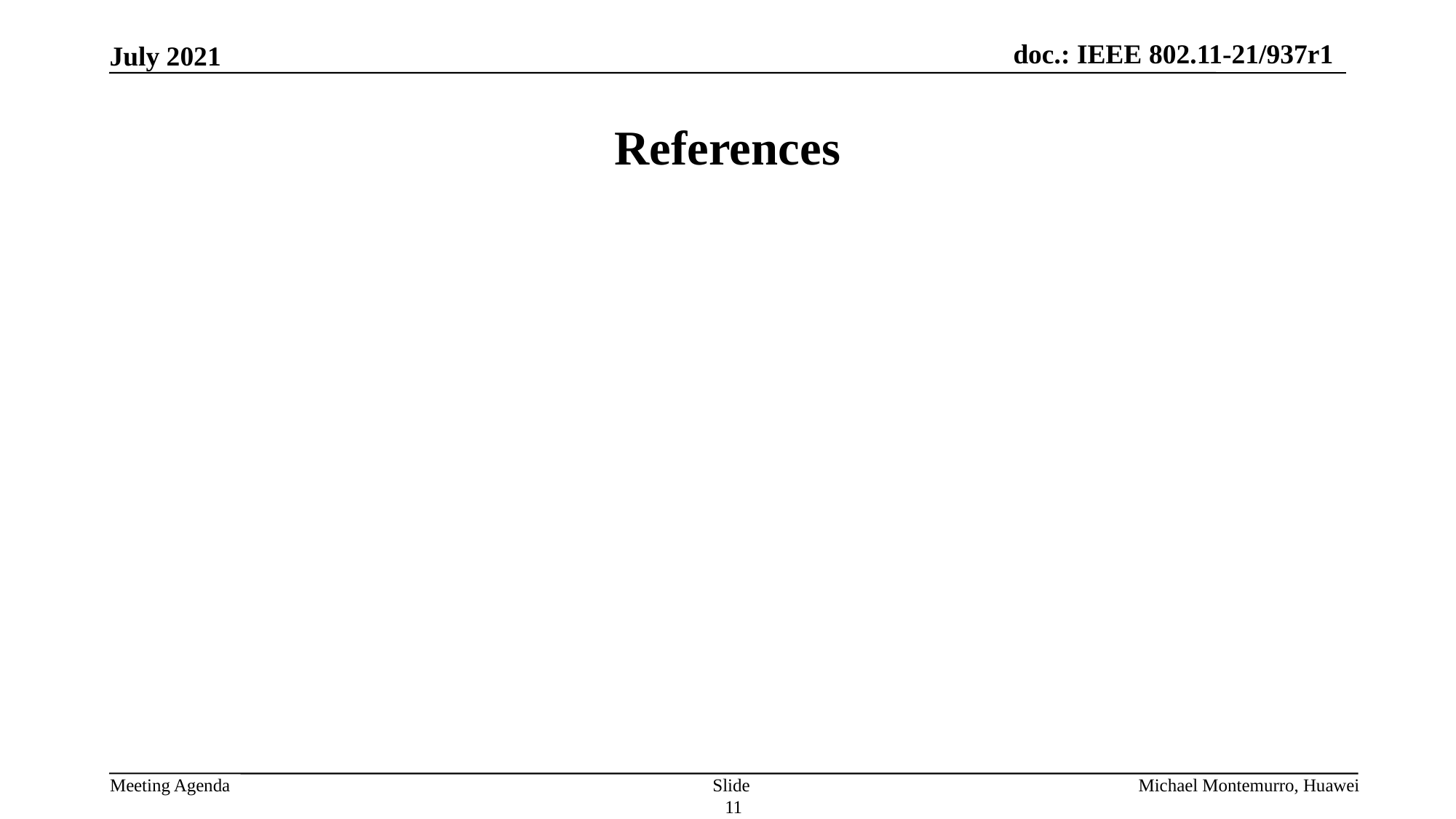

# References

Slide 11
Michael Montemurro, Huawei